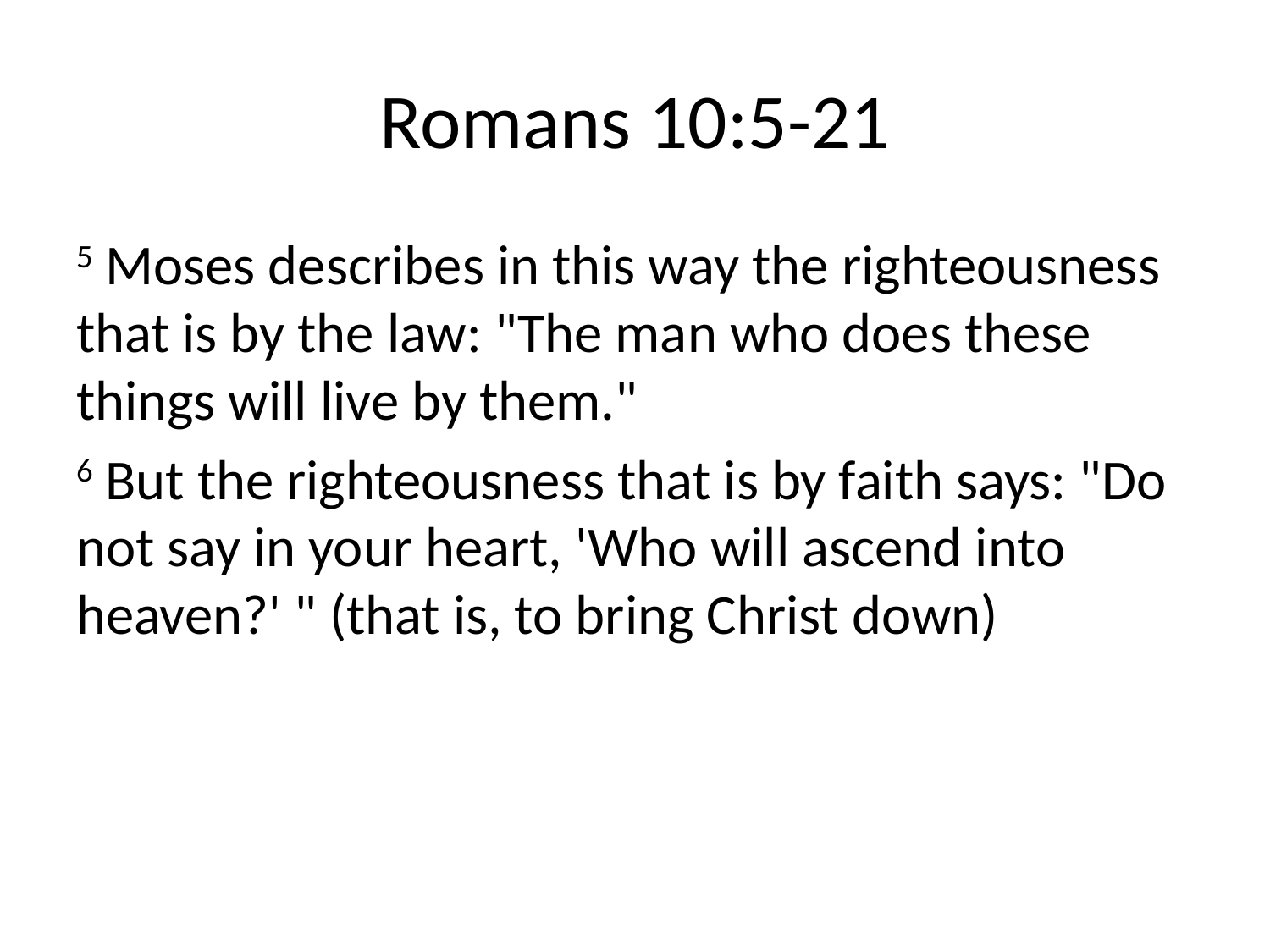

# Romans 10:5-21
5 Moses describes in this way the righteousness that is by the law: "The man who does these things will live by them."
6 But the righteousness that is by faith says: "Do not say in your heart, 'Who will ascend into heaven?' " (that is, to bring Christ down)